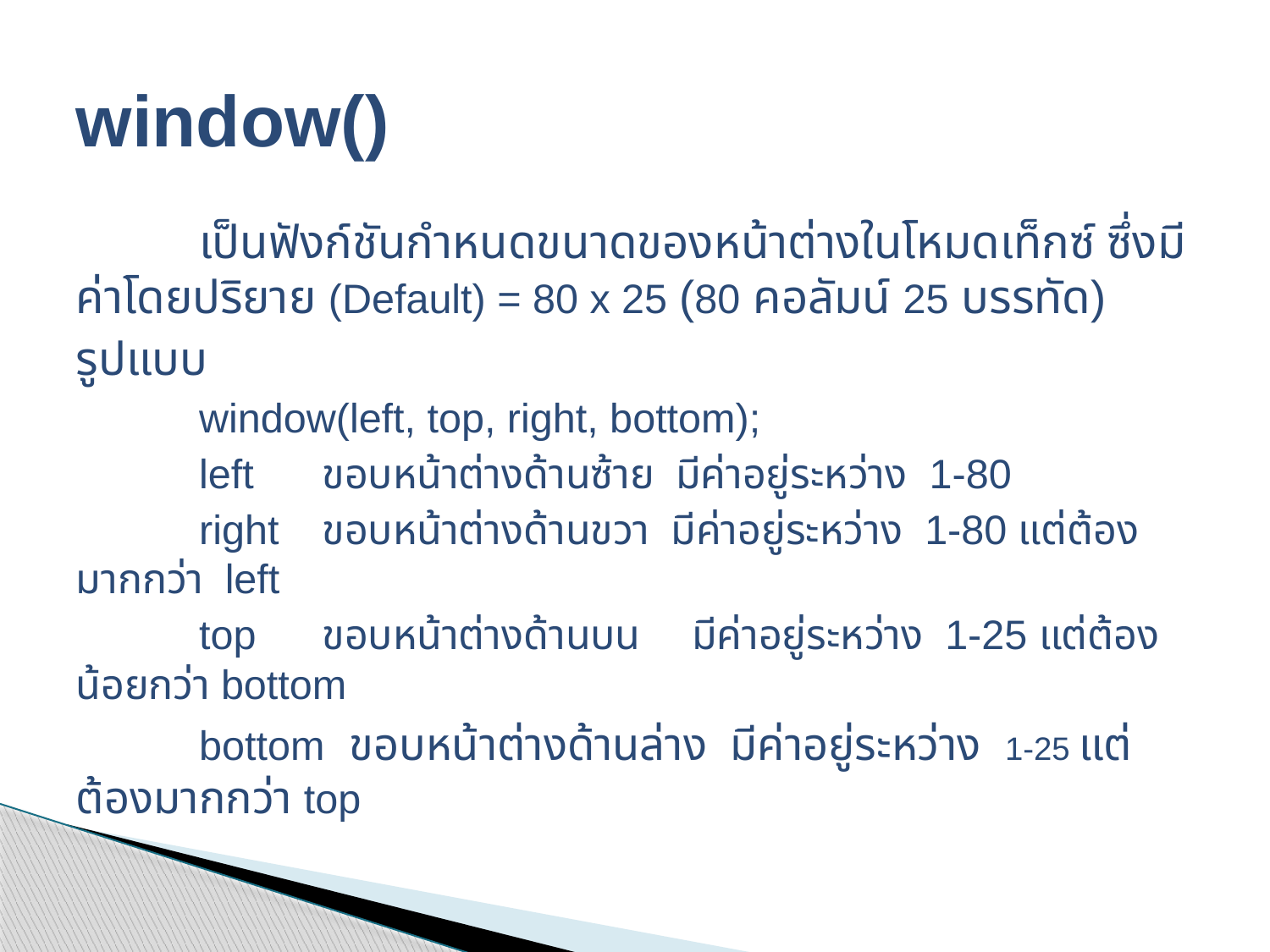

# window()
	เป็นฟังก์ชันกำหนดขนาดของหน้าต่างในโหมดเท็กซ์ ซึ่งมีค่าโดยปริยาย (Default) = 80 x 25 (80 คอลัมน์ 25 บรรทัด)
รูปแบบ
	window(left, top, right, bottom);
  	left 	ขอบหน้าต่างด้านซ้าย  มีค่าอยู่ระหว่าง  1-80
	right 	ขอบหน้าต่างด้านขวา  มีค่าอยู่ระหว่าง  1-80 แต่ต้องมากกว่า  left
	top 	ขอบหน้าต่างด้านบน	มีค่าอยู่ระหว่าง  1-25 แต่ต้องน้อยกว่า bottom
	bottom  ขอบหน้าต่างด้านล่าง  มีค่าอยู่ระหว่าง  1-25 แต่ต้องมากกว่า top